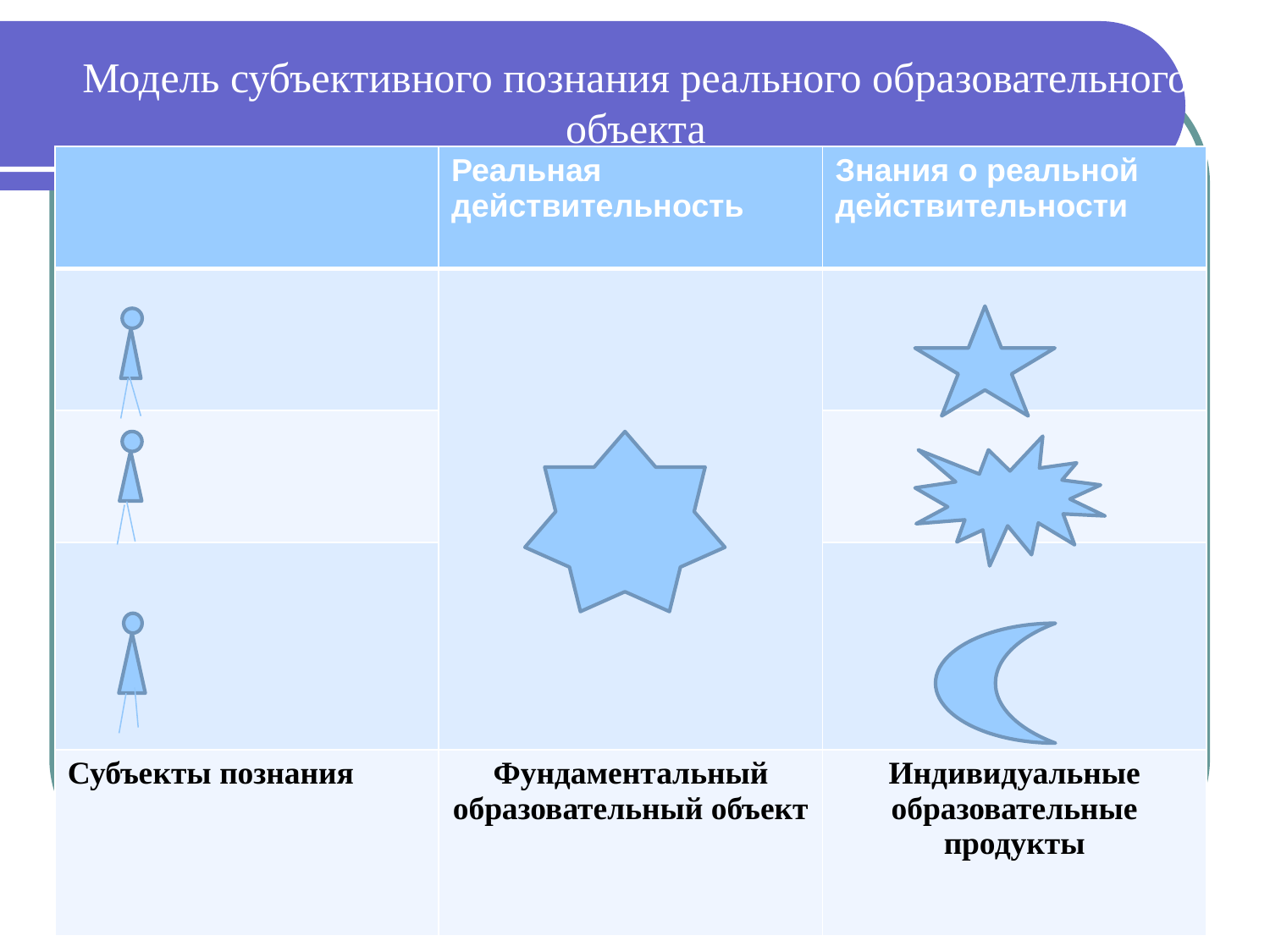

# Модель субъективного познания реального образовательного объекта
|  | Реальная действительность | Знания о реальной действительности |
| --- | --- | --- |
|  |  |  |
|  |  |  |
|  |  |  |
| Субъекты познания | Фундаментальный образовательный объект | Индивидуальные образовательные продукты |